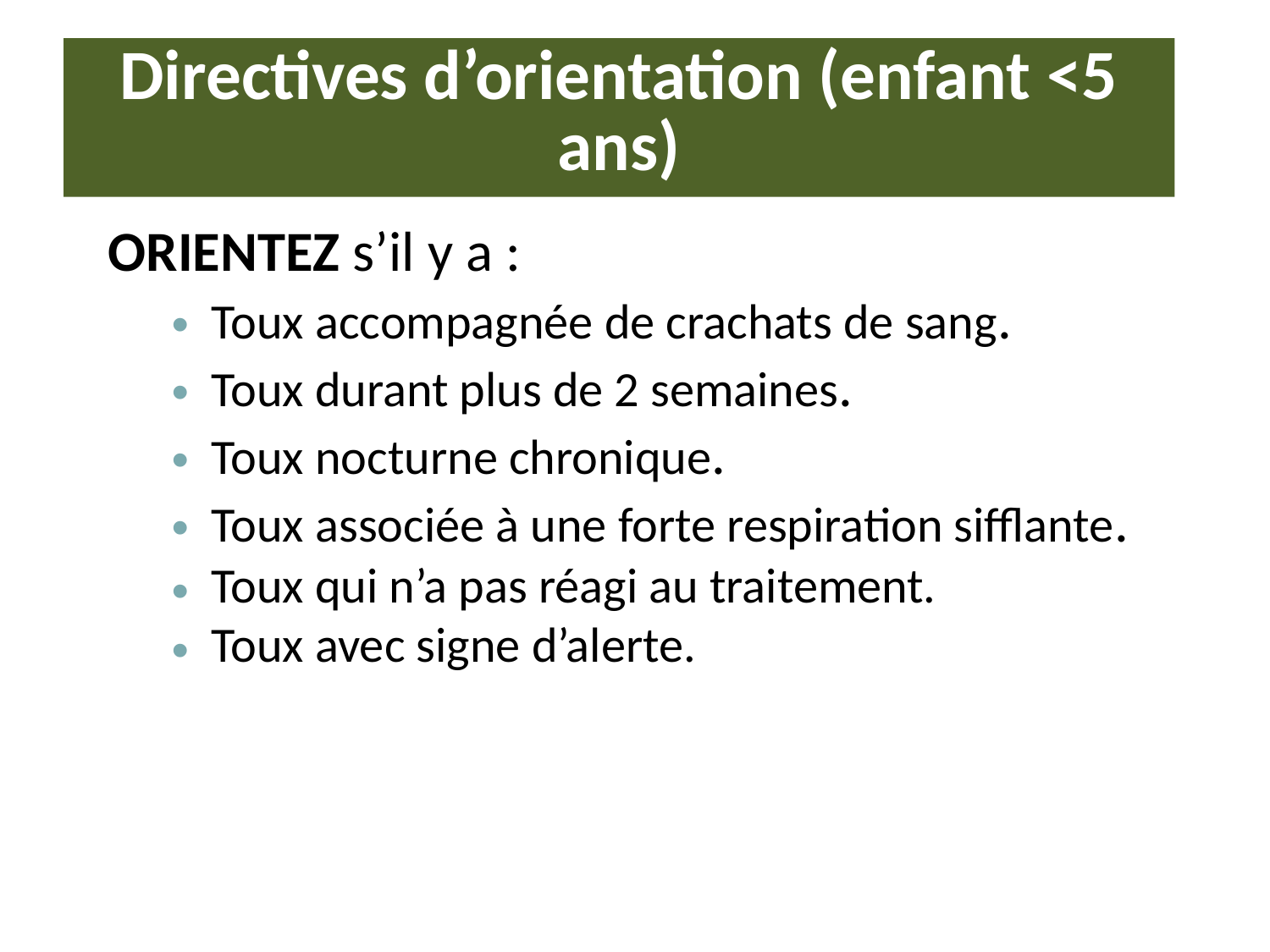

# Directives d’orientation (enfant <5 ans)
ORIENTEZ s’il y a :
Toux accompagnée de crachats de sang.
Toux durant plus de 2 semaines.
Toux nocturne chronique.
Toux associée à une forte respiration sifflante.
Toux qui n’a pas réagi au traitement.
Toux avec signe d’alerte.